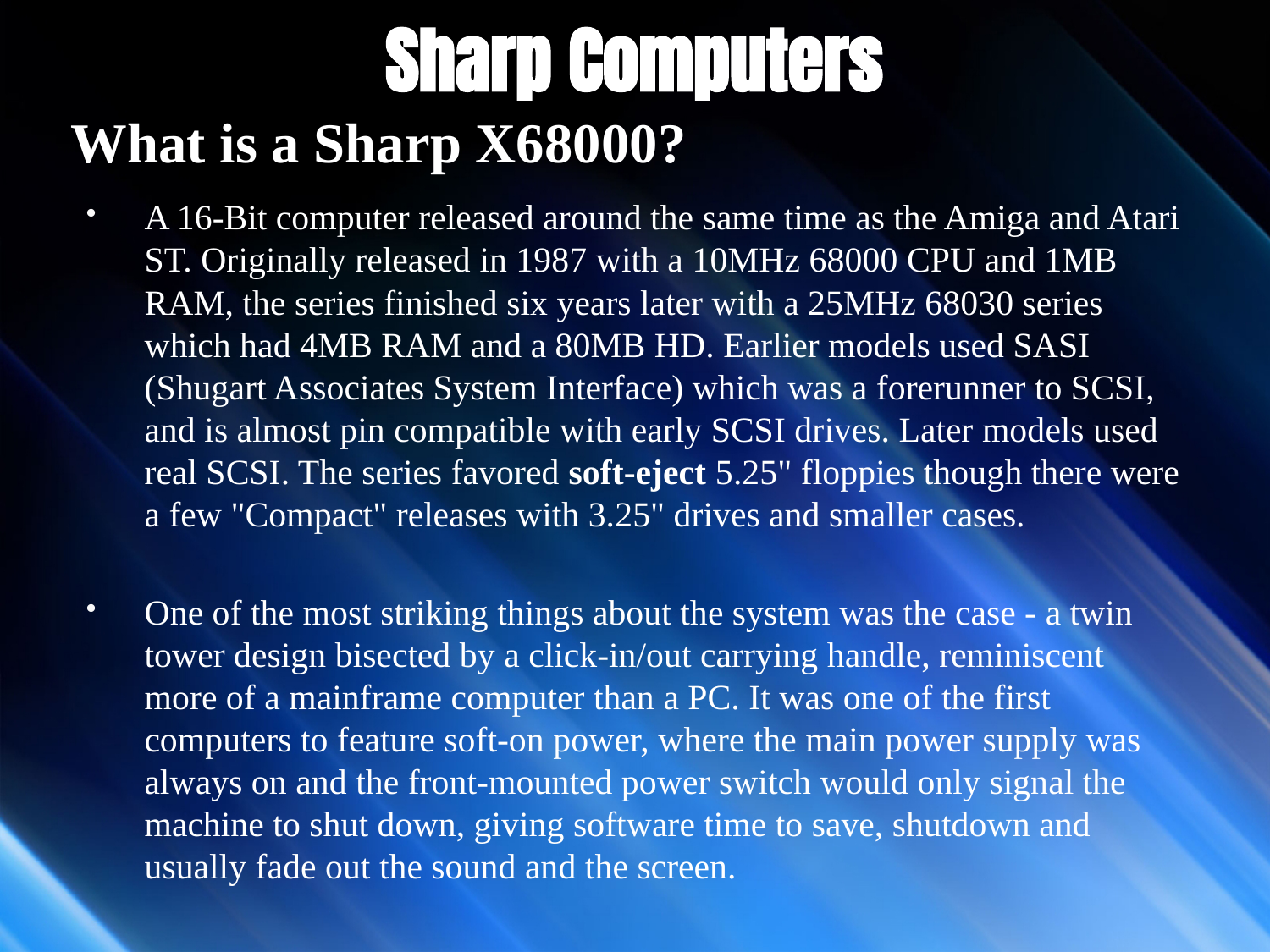

# Sharp Computers
What is a Sharp X68000?
A 16-Bit computer released around the same time as the Amiga and Atari ST. Originally released in 1987 with a 10MHz 68000 CPU and 1MB RAM, the series finished six years later with a 25MHz 68030 series which had 4MB RAM and a 80MB HD. Earlier models used SASI (Shugart Associates System Interface) which was a forerunner to SCSI, and is almost pin compatible with early SCSI drives. Later models used real SCSI. The series favored soft-eject 5.25" floppies though there were a few "Compact" releases with 3.25" drives and smaller cases.

One of the most striking things about the system was the case - a twin tower design bisected by a click-in/out carrying handle, reminiscent more of a mainframe computer than a PC. It was one of the first computers to feature soft-on power, where the main power supply was always on and the front-mounted power switch would only signal the machine to shut down, giving software time to save, shutdown and usually fade out the sound and the screen.